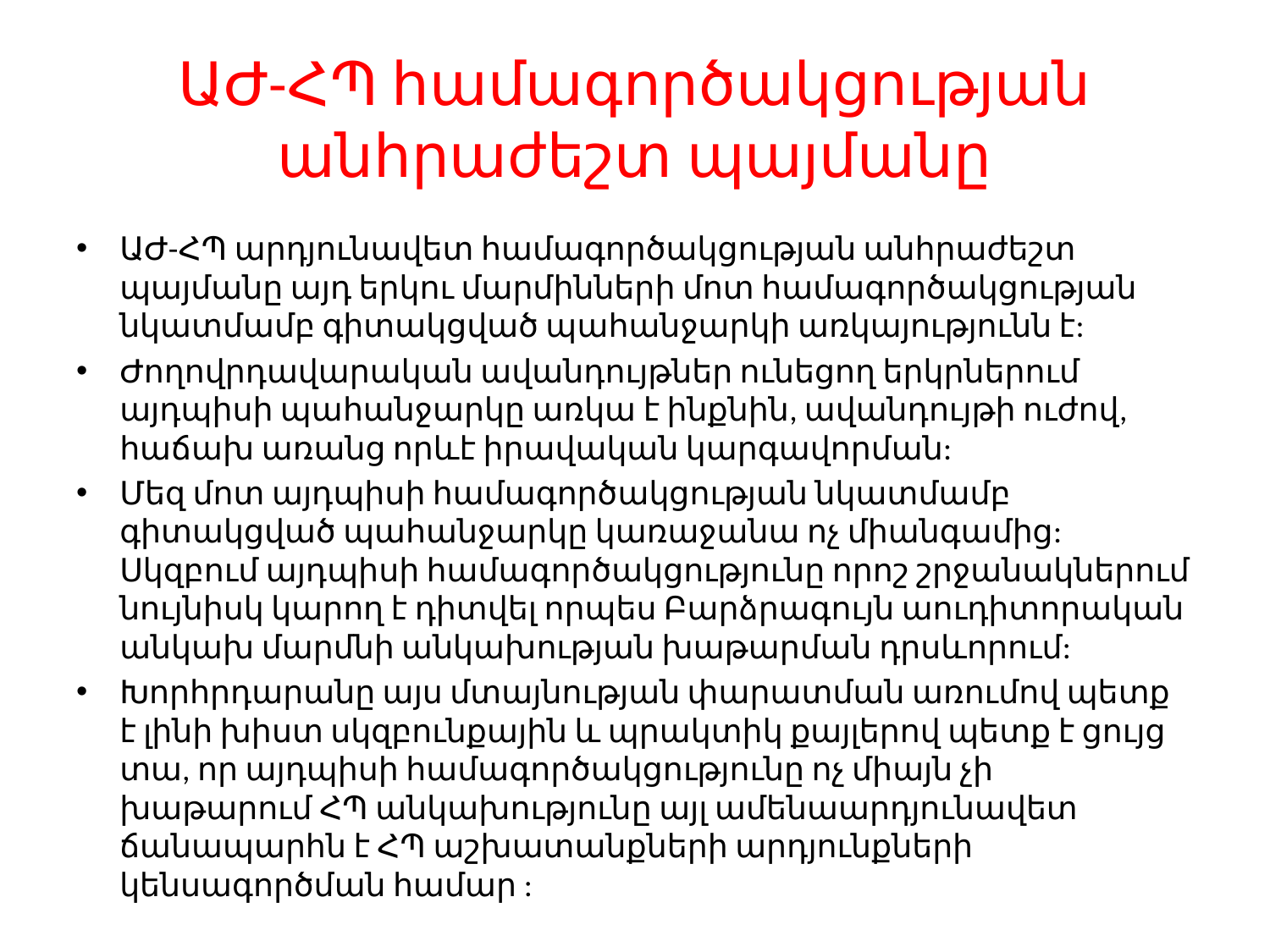

# ԱԺ-ՀՊ համագործակցության անհրաժեշտ պայմանը
ԱԺ-ՀՊ արդյունավետ համագործակցության անհրաժեշտ պայմանը այդ երկու մարմինների մոտ համագործակցության նկատմամբ գիտակցված պահանջարկի առկայությունն է:
Ժողովրդավարական ավանդույթներ ունեցող երկրներում այդպիսի պահանջարկը առկա է ինքնին, ավանդույթի ուժով, հաճախ առանց որևէ իրավական կարգավորման:
Մեզ մոտ այդպիսի համագործակցության նկատմամբ գիտակցված պահանջարկը կառաջանա ոչ միանգամից: Սկզբում այդպիսի համագործակցությունը որոշ շրջանակներում նույնիսկ կարող է դիտվել որպես Բարձրագույն աուդիտորական անկախ մարմնի անկախության խաթարման դրսևորում:
Խորհրդարանը այս մտայնության փարատման առումով պետք է լինի խիստ սկզբունքային և պրակտիկ քայլերով պետք է ցույց տա, որ այդպիսի համագործակցությունը ոչ միայն չի խաթարում ՀՊ անկախությունը այլ ամենաարդյունավետ ճանապարհն է ՀՊ աշխատանքների արդյունքների կենսագործման համար :